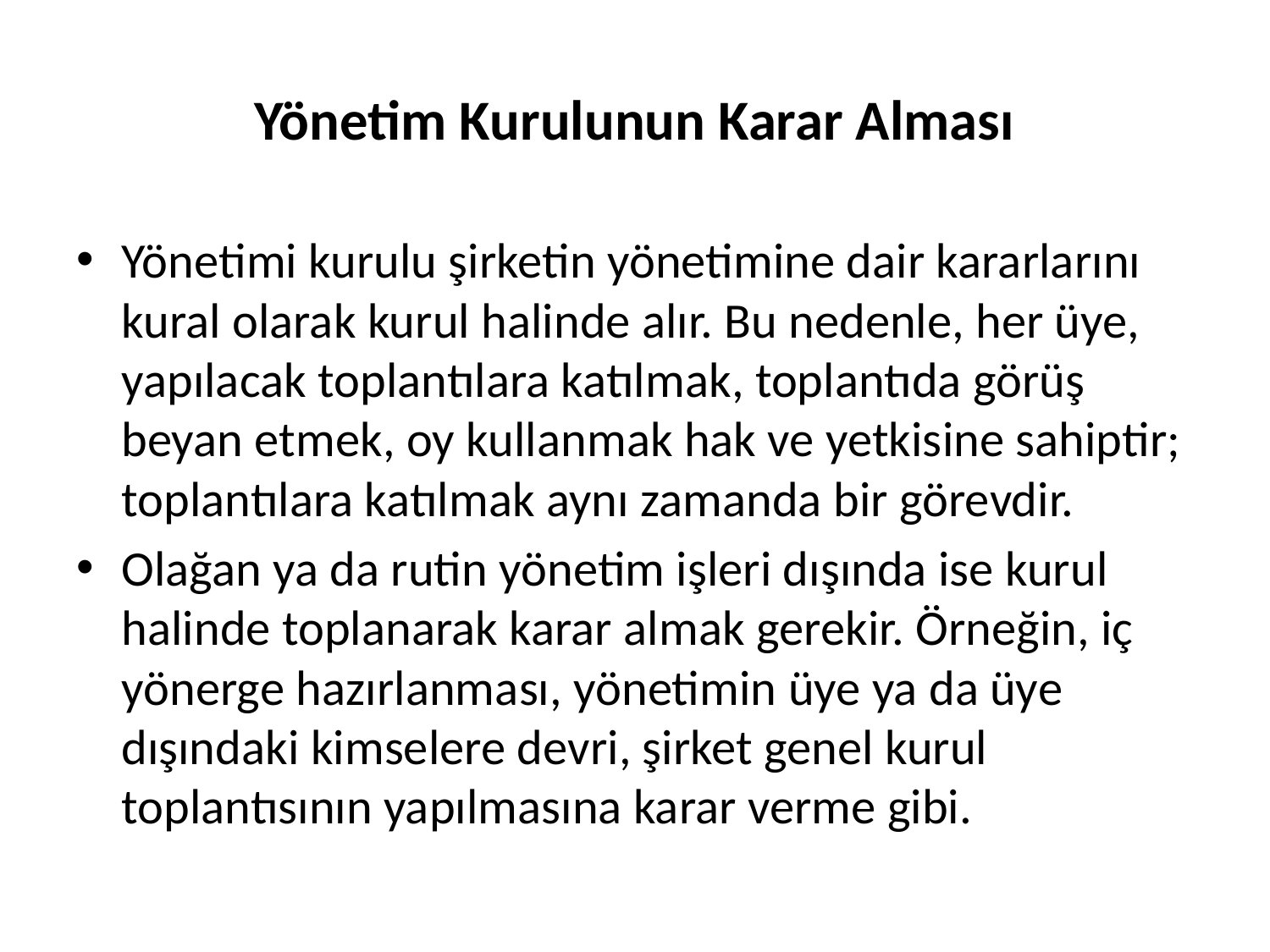

# Yönetim Kurulunun Karar Alması
Yönetimi kurulu şirketin yönetimine dair kararlarını kural olarak kurul halinde alır. Bu nedenle, her üye, yapılacak toplantılara katılmak, toplantıda görüş beyan etmek, oy kullanmak hak ve yetkisine sahiptir; toplantılara katılmak aynı zamanda bir görevdir.
Olağan ya da rutin yönetim işleri dışında ise kurul halinde toplanarak karar almak gerekir. Örneğin, iç yönerge hazırlanması, yönetimin üye ya da üye dışındaki kimselere devri, şirket genel kurul toplantısının yapılmasına karar verme gibi.